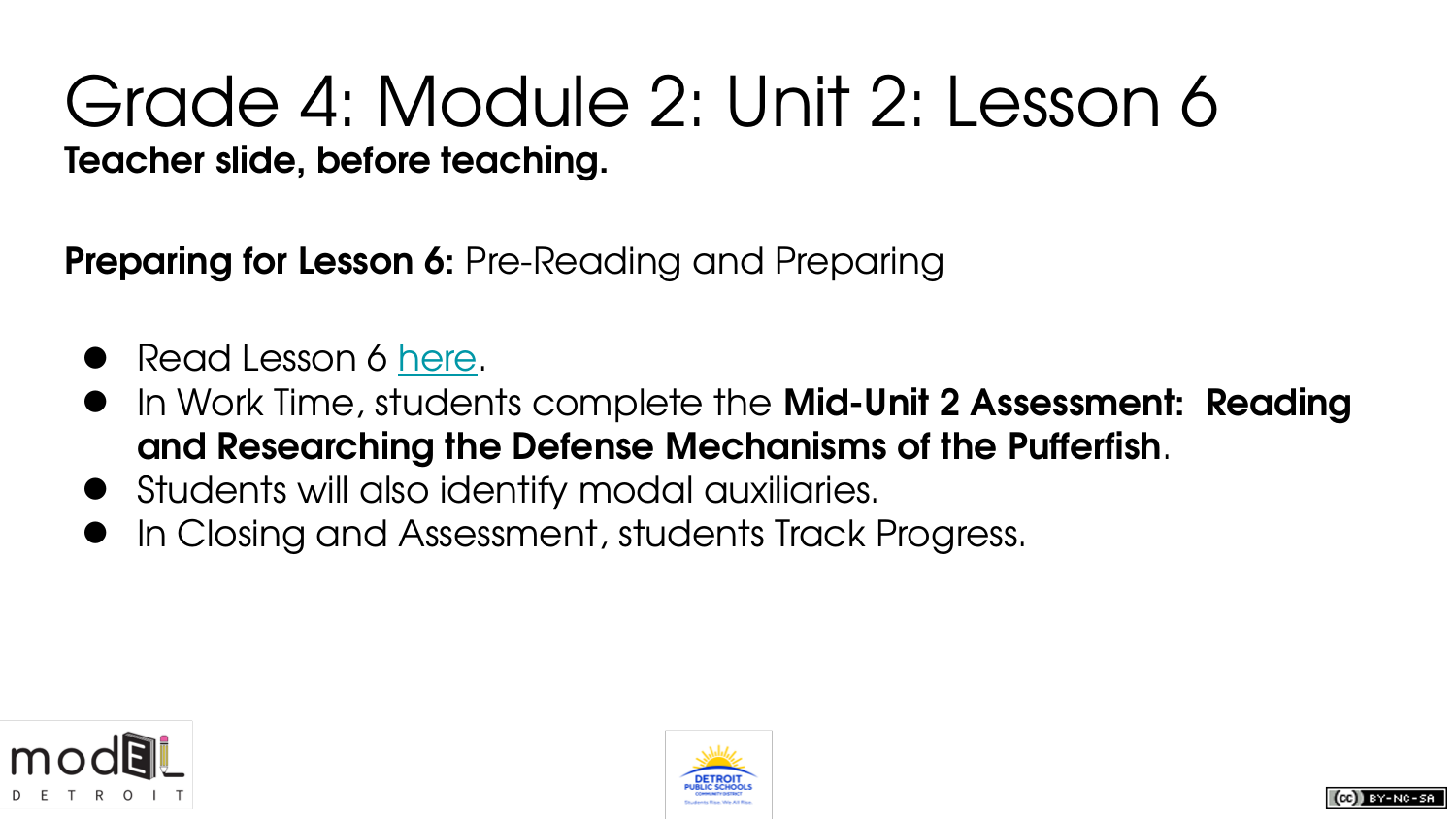

# Grade 4: Module 2: Unit 2: Lesson 6
Teacher slide, before teaching.
Preparing for Lesson 6: Pre-Reading and Preparing

Read Lesson 6 here.
In Work Time, students complete the Mid-Unit 2 Assessment:  Reading and Researching the Defense Mechanisms of the Pufferfish.
Students will also identify modal auxiliaries.
In Closing and Assessment, students Track Progress.